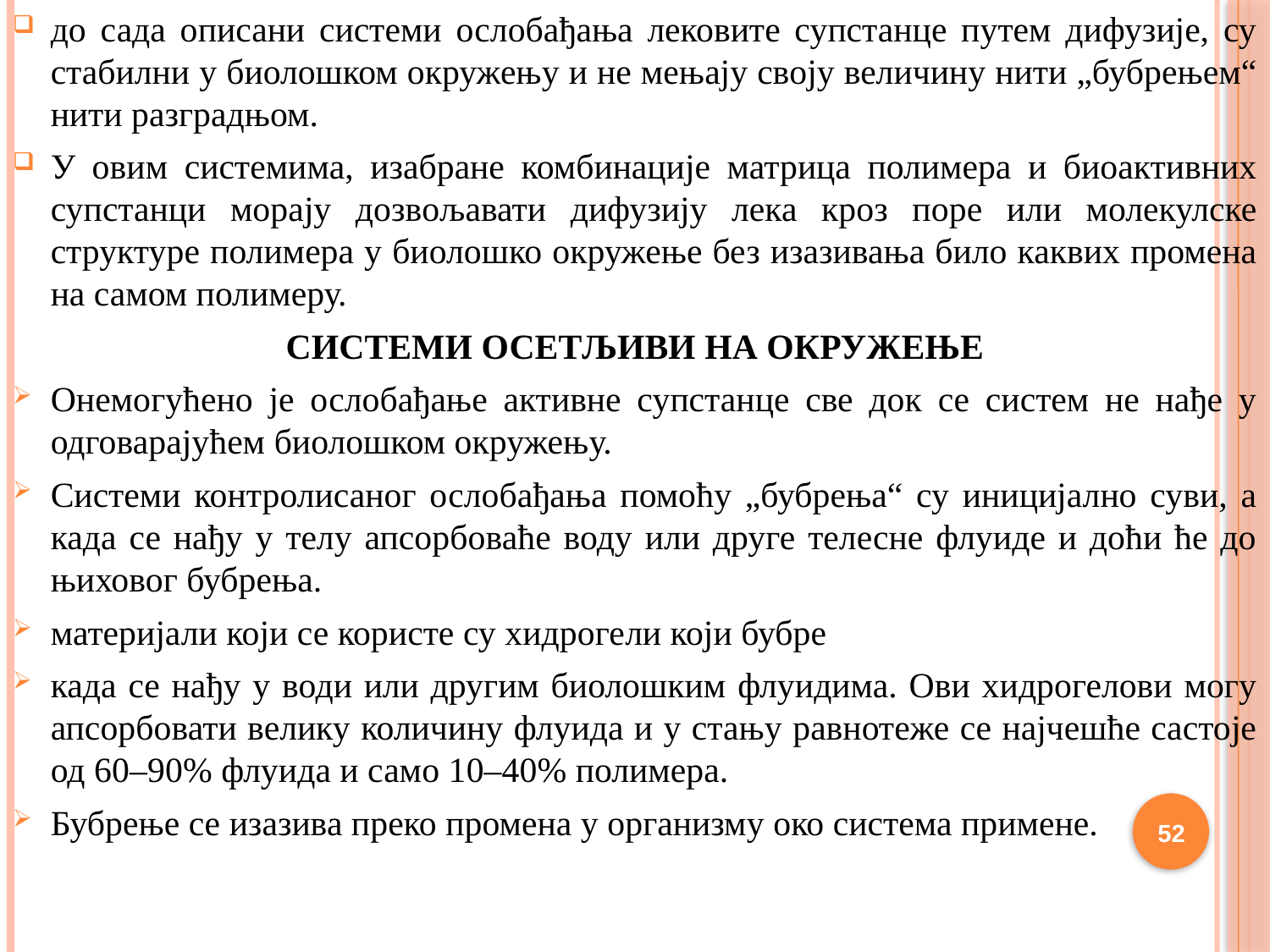

до сада описани системи ослобађања лековите супстанце путем дифузије, су стабилни у биолошком окружењу и не мењају своју величину нити „бубрењем“ нити разградњом.
У овим системима, изабране комбинације матрица полимера и биоактивних супстанци морају дозвољавати дифузију лека кроз поре или молекулске структуре полимера у биолошко окружење без изазивања било каквих промена на самом полимеру.
СИСТЕМИ ОСЕТЉИВИ НА ОКРУЖЕЊЕ
Онемогућено је ослобађање активне супстанце све док се систем не нађе у одговарајућем биолошком окружењу.
Системи контролисаног ослобађања помоћу „бубрења“ су иницијално суви, а када се нађу у телу апсорбоваће воду или друге телесне флуиде и доћи ће до њиховог бубрења.
материјали који се користе су хидрогели који бубре
када се нађу у води или другим биолошким флуидима. Ови хидрогелови могу апсорбовати велику количину флуида и у стању равнотеже се најчешће састоје од 60–90% флуида и само 10–40% полимера.
Бубрење се изазива преко промена у организму око система примене.
52